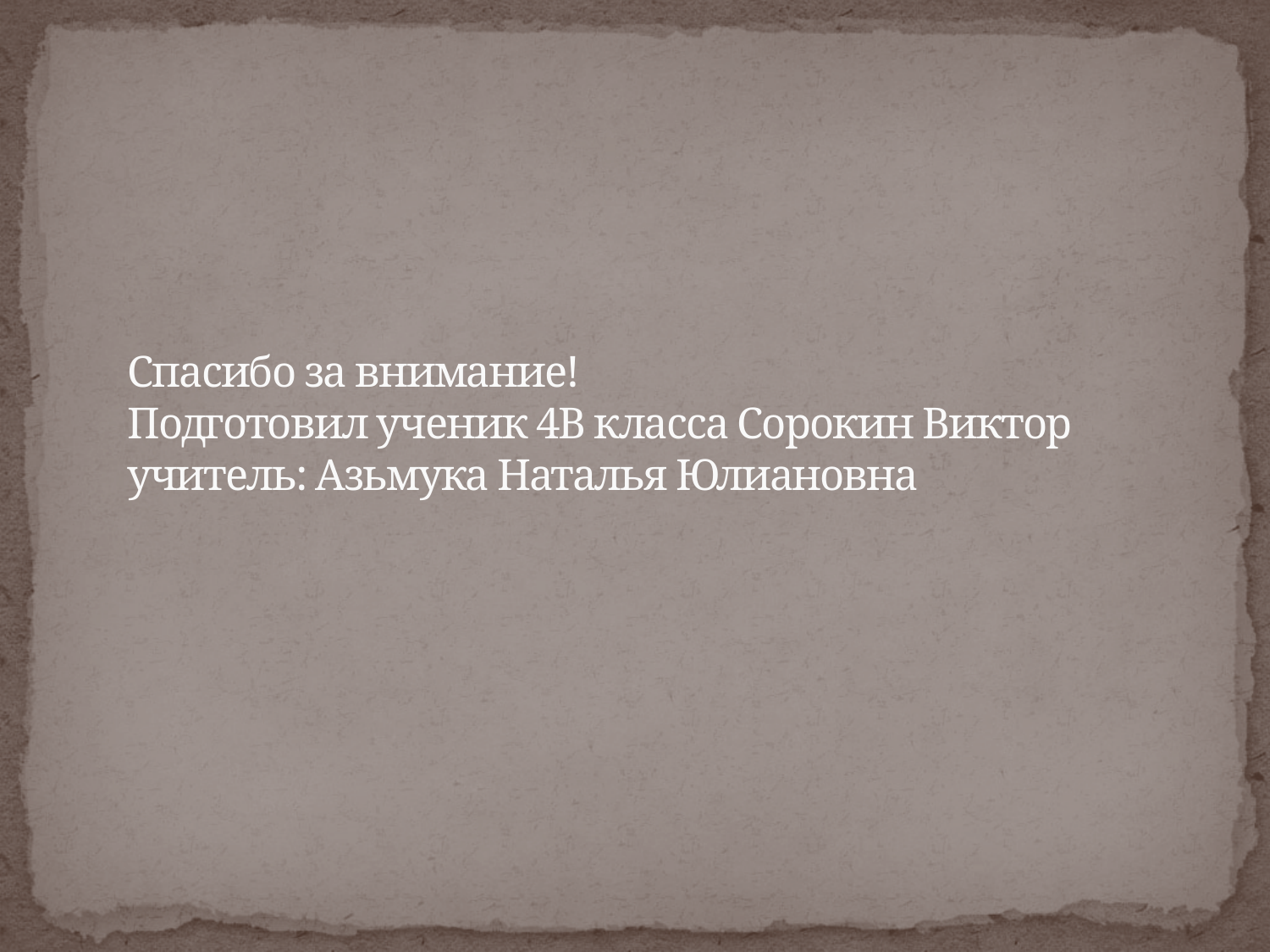

# Спасибо за внимание! Подготовил ученик 4В класса Сорокин Виктор учитель: Азьмука Наталья Юлиановна